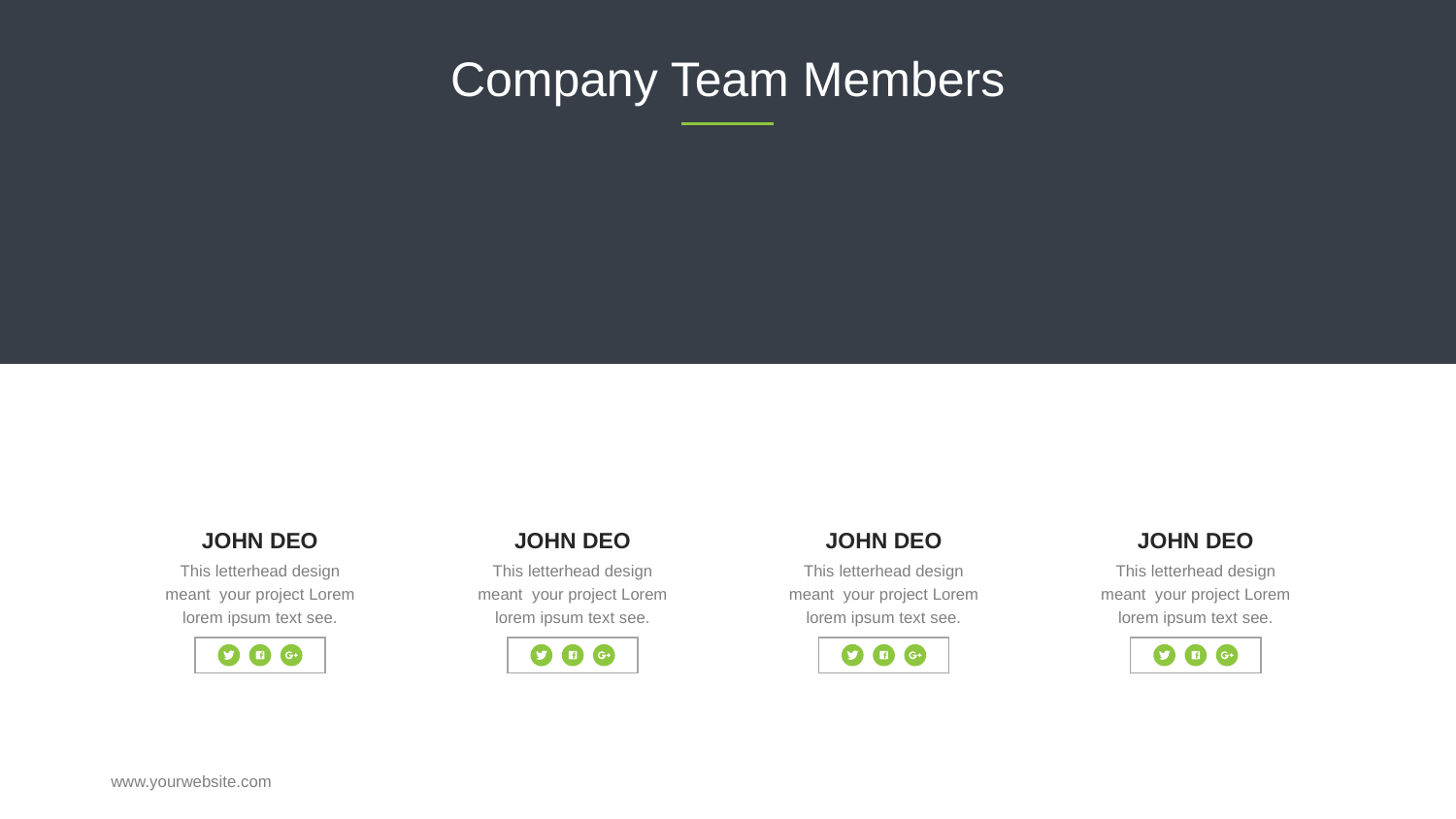

# Company Team Members

JOHN DEO
JOHN DEO
JOHN DEO
JOHN DEO
This letterhead design meant  your project Lorem lorem ipsum text see.
This letterhead design meant  your project Lorem lorem ipsum text see.
This letterhead design meant  your project Lorem lorem ipsum text see.
This letterhead design meant  your project Lorem lorem ipsum text see.

www.yourwebsite.com
4